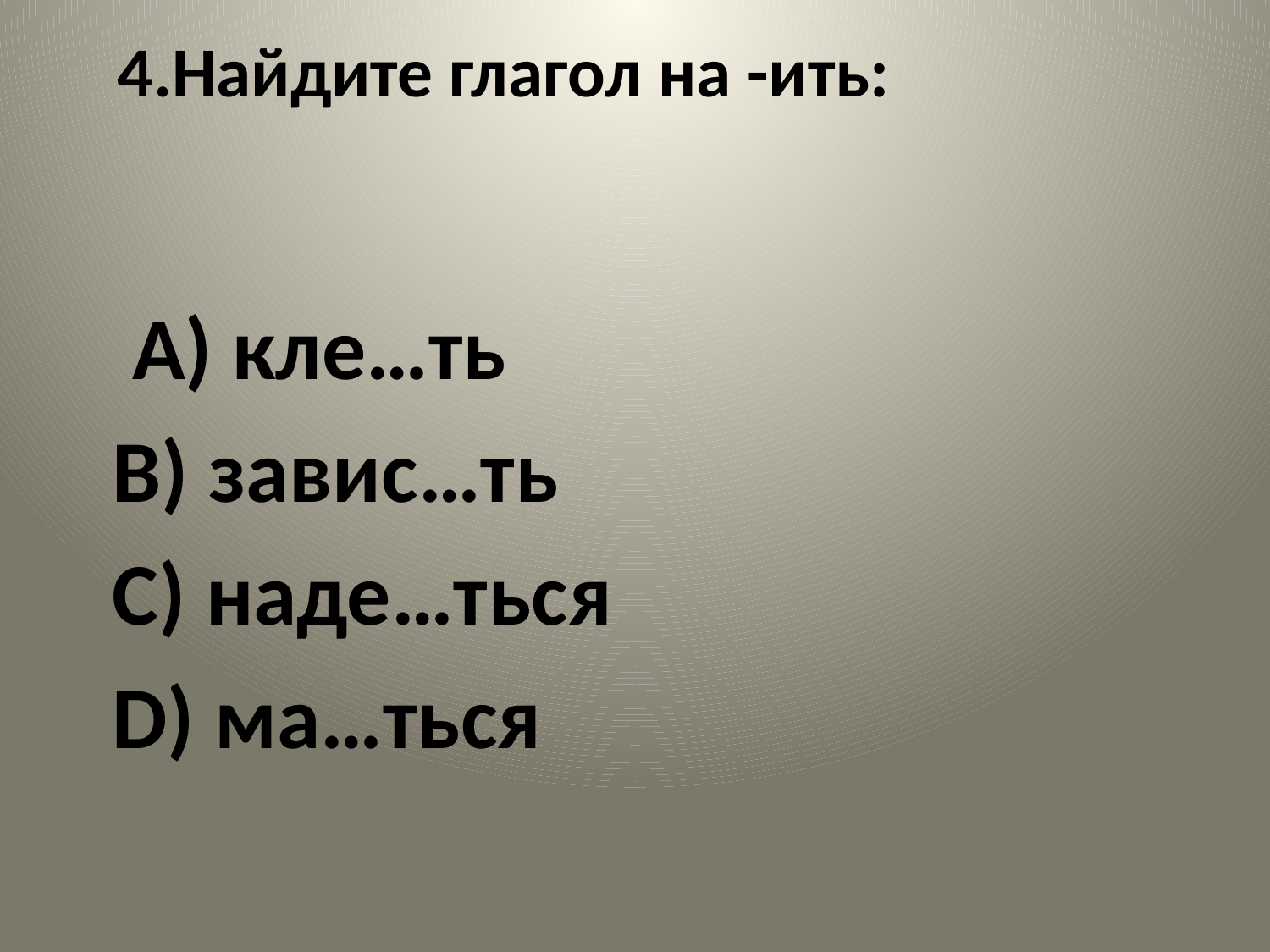

# 4.Найдите глагол на -ить:

   A) кле…ть
  B) завис…ть
  C) наде…ться
  D) ма…ться